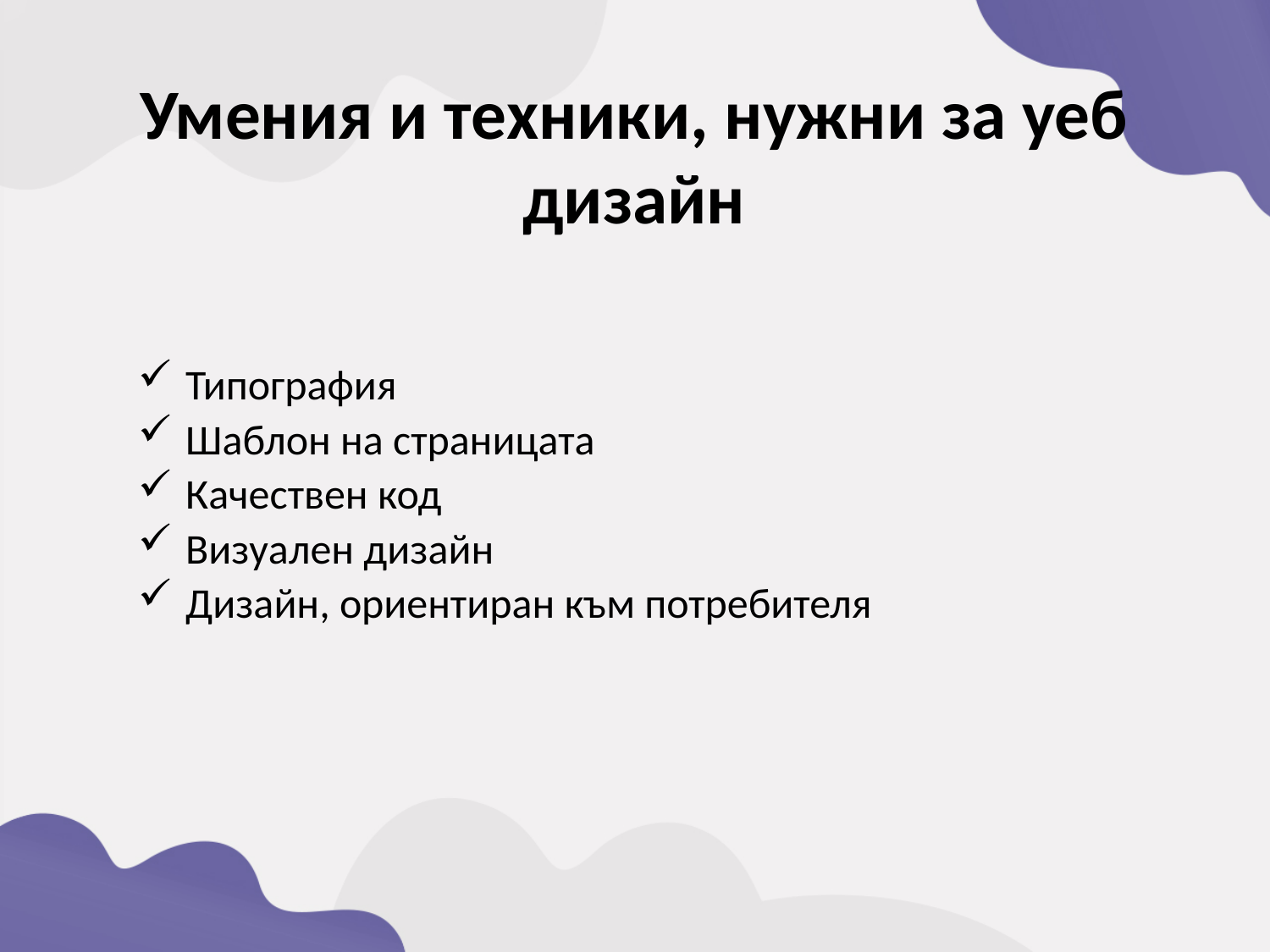

Умения и техники, нужни за уеб дизайн

Типография
Шаблон на страницата
Качествен код
Визуален дизайн
Дизайн, ориентиран към потребителя